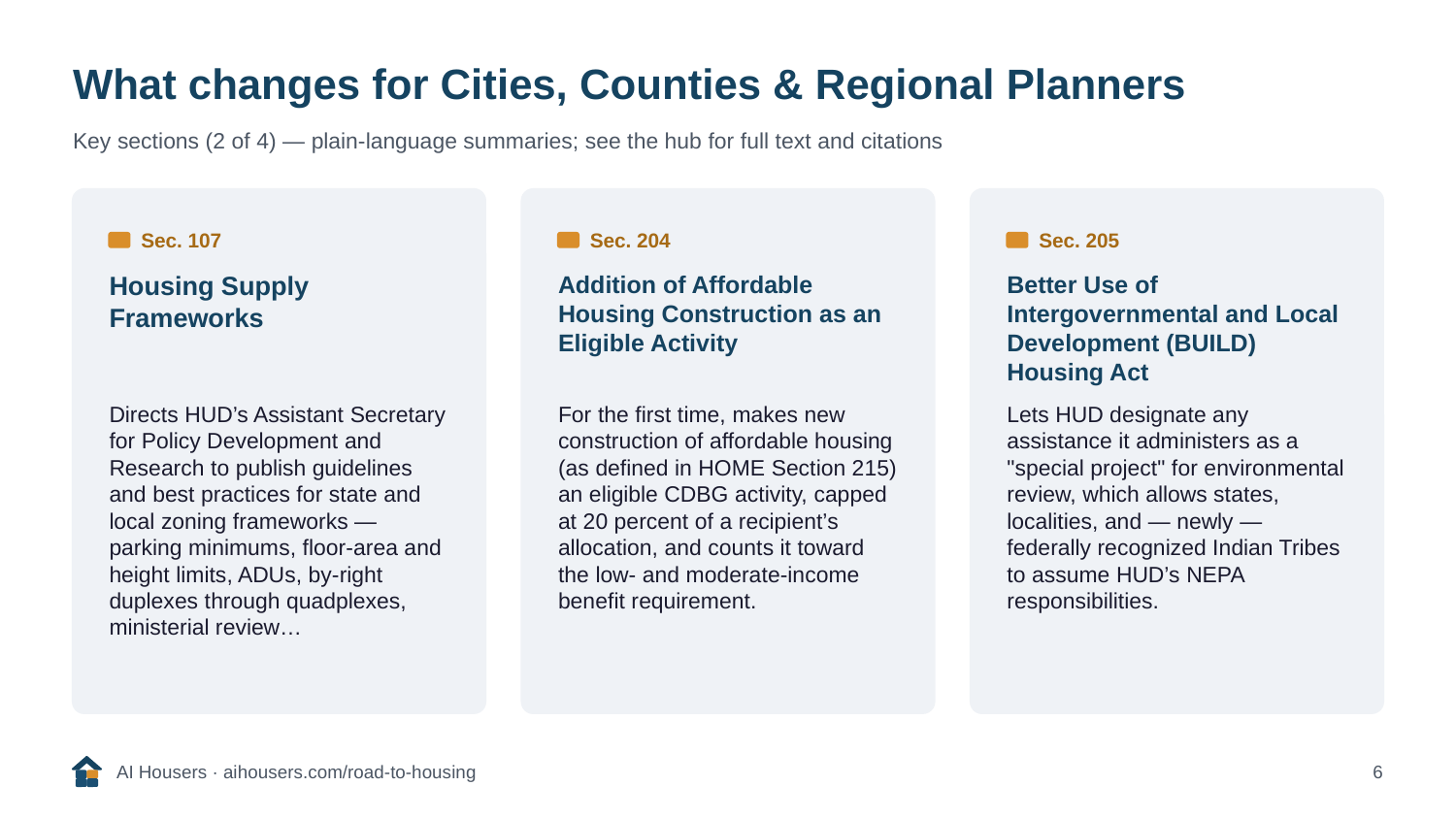

What changes for Cities, Counties & Regional Planners
Key sections (2 of 4) — plain-language summaries; see the hub for full text and citations

Sec. 107
Sec. 204
Sec. 205

Housing Supply Frameworks
Addition of Affordable Housing Construction as an Eligible Activity
Better Use of Intergovernmental and Local Development (BUILD) Housing Act
Directs HUD’s Assistant Secretary for Policy Development and Research to publish guidelines and best practices for state and local zoning frameworks — parking minimums, floor-area and height limits, ADUs, by-right duplexes through quadplexes, ministerial review…
For the first time, makes new construction of affordable housing (as defined in HOME Section 215) an eligible CDBG activity, capped at 20 percent of a recipient’s allocation, and counts it toward the low- and moderate-income benefit requirement.
Lets HUD designate any assistance it administers as a "special project" for environmental review, which allows states, localities, and — newly — federally recognized Indian Tribes to assume HUD’s NEPA responsibilities.
AI Housers · aihousers.com/road-to-housing
6